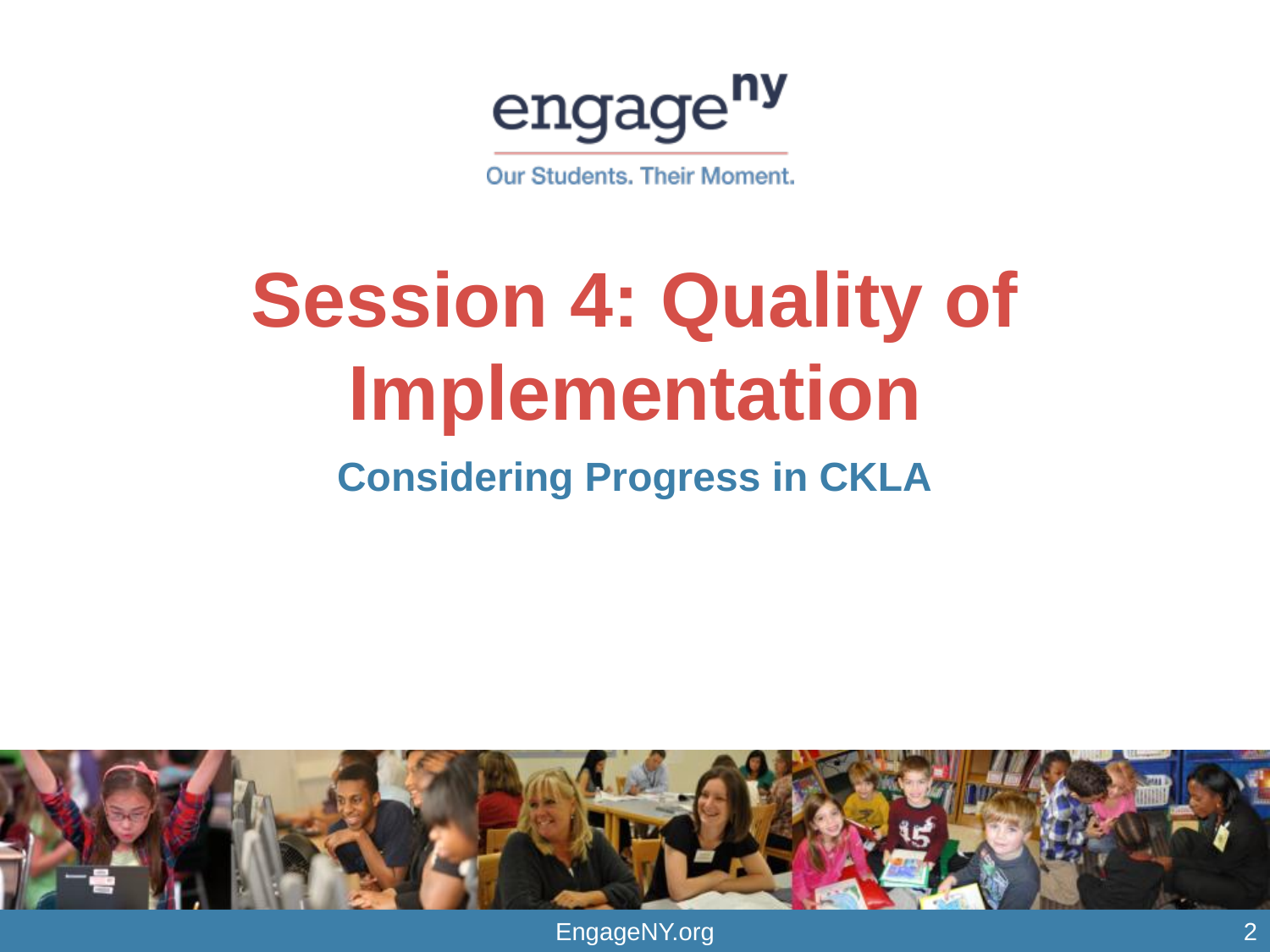

# Session 4: Quality of Implementation
Considering Progress in CKLA
EngageNY.org
2